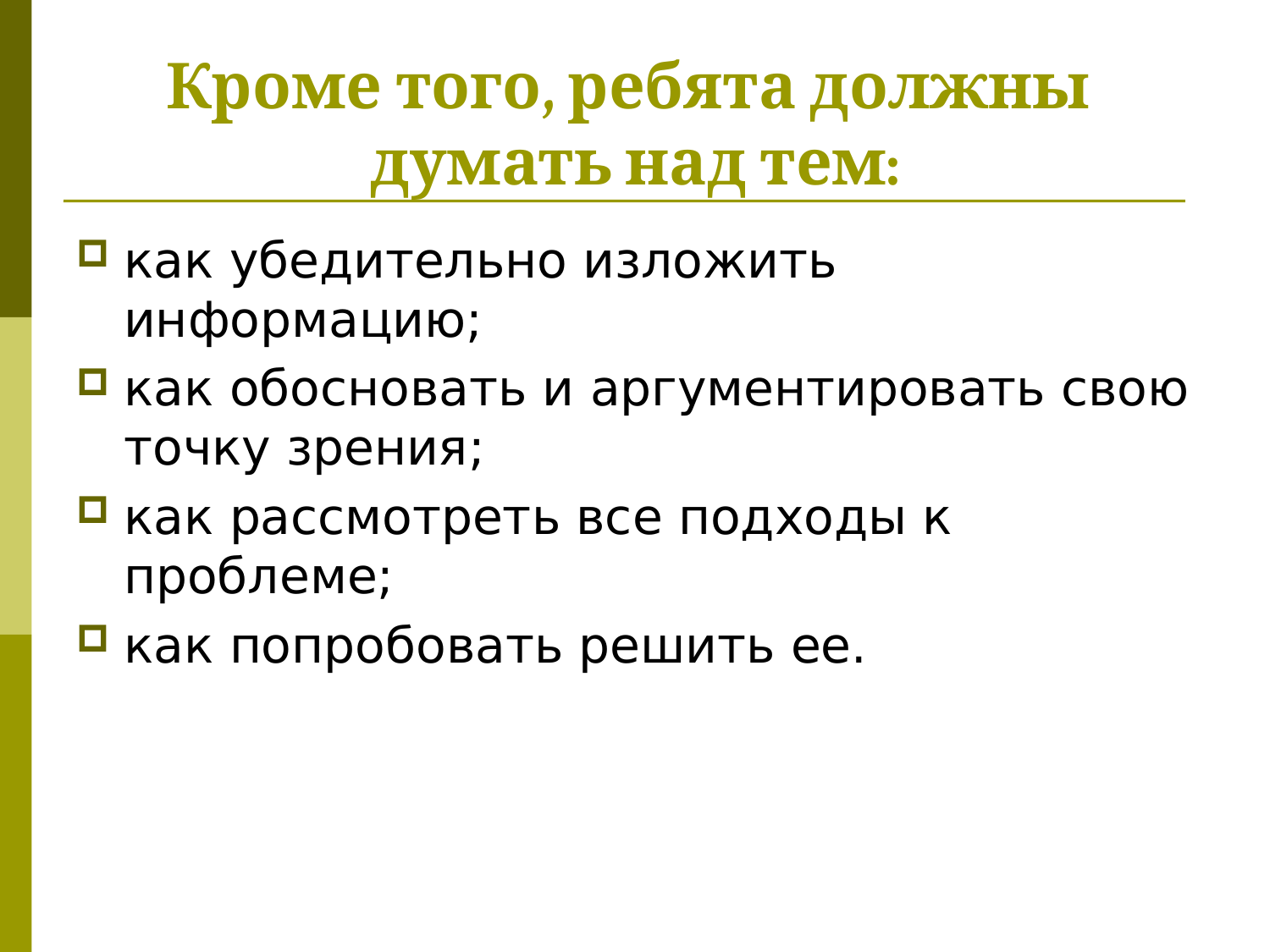

Кроме того, ребята должны
думать над тем:
как убедительно изложить информацию;
как обосновать и аргументировать свою точку зрения;
как рассмотреть все подходы к проблеме;
как попробовать решить ее.